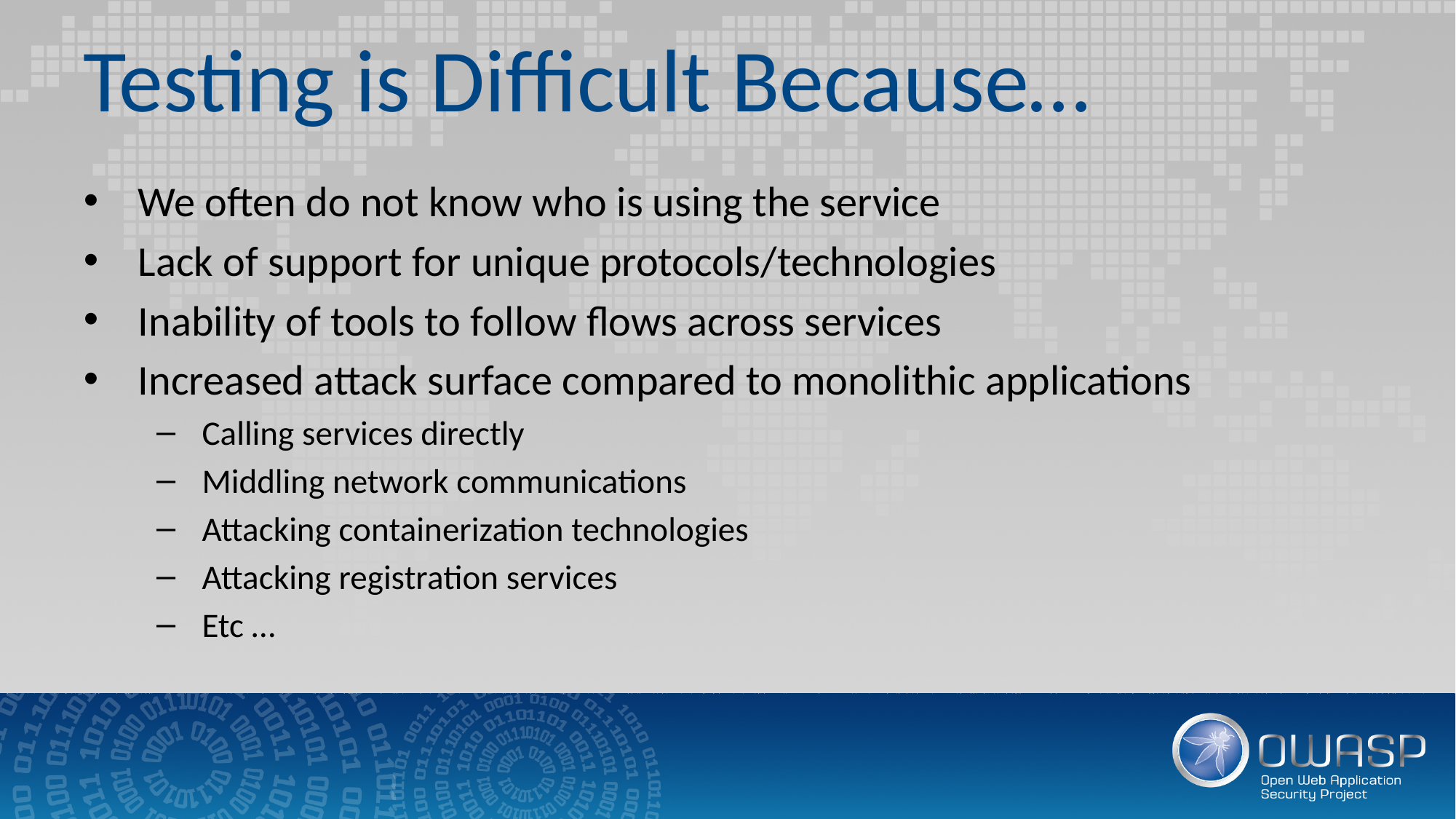

# Testing is Difficult Because…

We often do not know who is using the service
Lack of support for unique protocols/technologies
Inability of tools to follow flows across services
Increased attack surface compared to monolithic applications
Calling services directly
Middling network communications
Attacking containerization technologies
Attacking registration services
Etc …